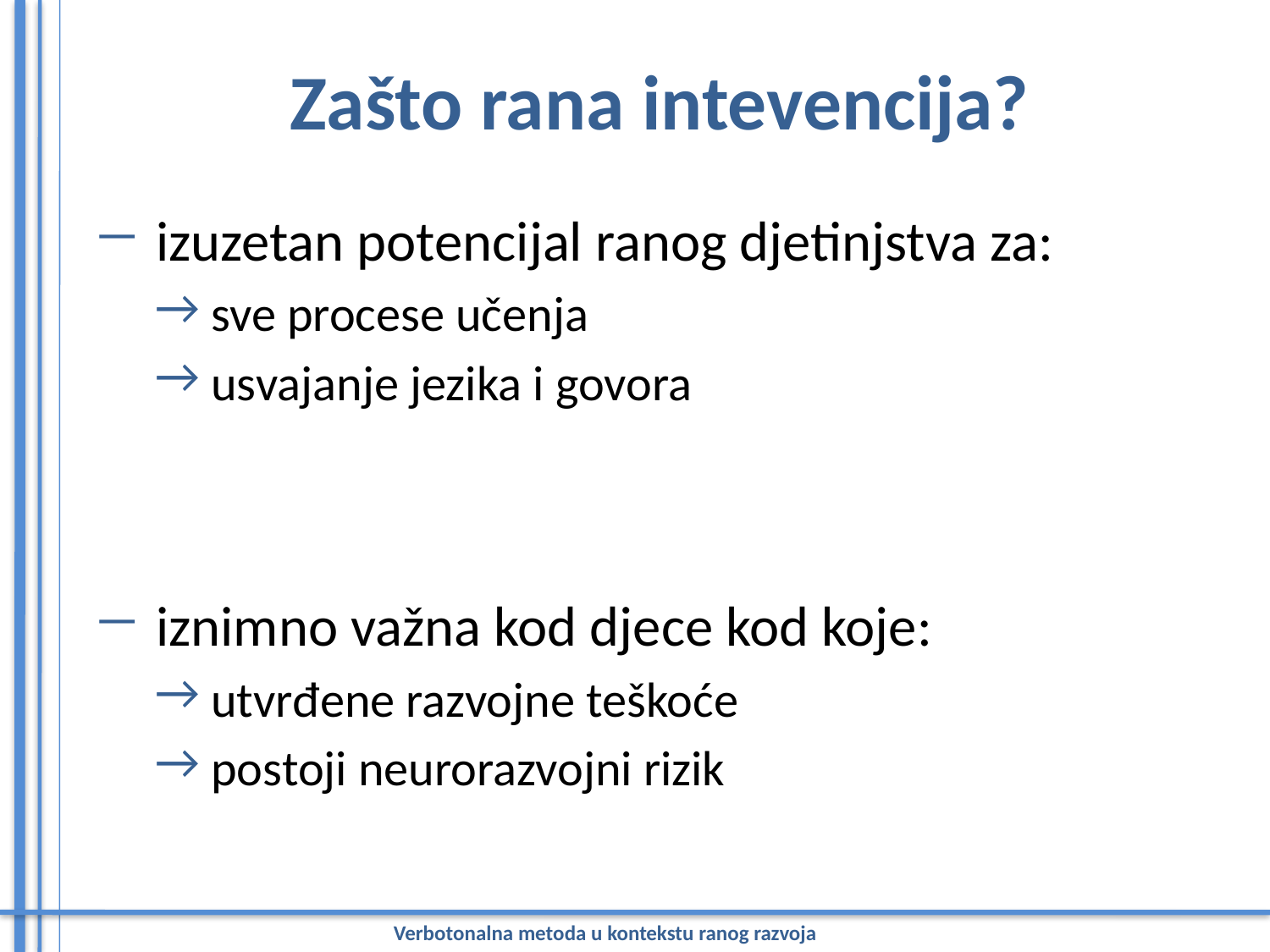

# Zašto rana intevencija?
 izuzetan potencijal ranog djetinjstva za:
 sve procese učenja
 usvajanje jezika i govora

 iznimno važna kod djece kod koje:
 utvrđene razvojne teškoće
 postoji neurorazvojni rizik
Verbotonalna metoda u kontekstu ranog razvoja
20